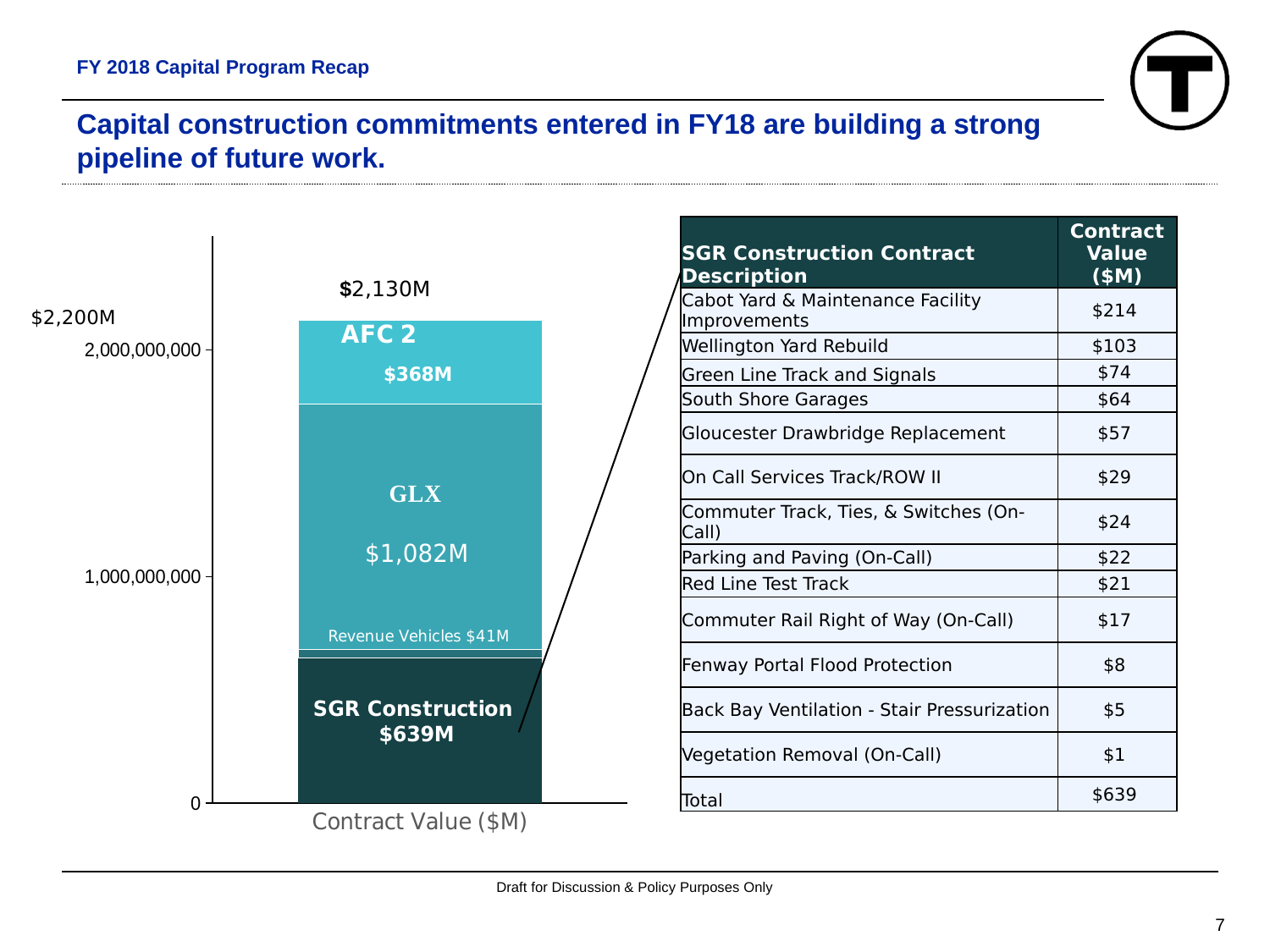

FY 2018 Capital Program Recap
# Capital construction commitments entered in FY18 are building a strong pipeline of future work.

### Chart

| Category | State of Good Repair Construction Contract Awards | Revenue Vehicle Contract AwardsVehicles | GLX | AFC 2 |
|---|---|---|---|---|
| Contract Value ($M) | 639000000.0 | 40752000.0 | 1082000000.0 | 368000000.0 |
| SGR Construction Contract Description | Contract Value ($M) |
| --- | --- |
| Cabot Yard & Maintenance Facility Improvements | $214 |
| Wellington Yard Rebuild | $103 |
| Green Line Track and Signals | $74 |
| South Shore Garages | $64 |
| Gloucester Drawbridge Replacement | $57 |
| On Call Services Track/ROW II | $29 |
| Commuter Track, Ties, & Switches (On-Call) | $24 |
| Parking and Paving (On-Call) | $22 |
| Red Line Test Track | $21 |
| Commuter Rail Right of Way (On-Call) | $17 |
| Fenway Portal Flood Protection | $8 |
| Back Bay Ventilation - Stair Pressurization | $5 |
| Vegetation Removal (On-Call) | $1 |
| Total | $639 |

$2,130M
$2,200M